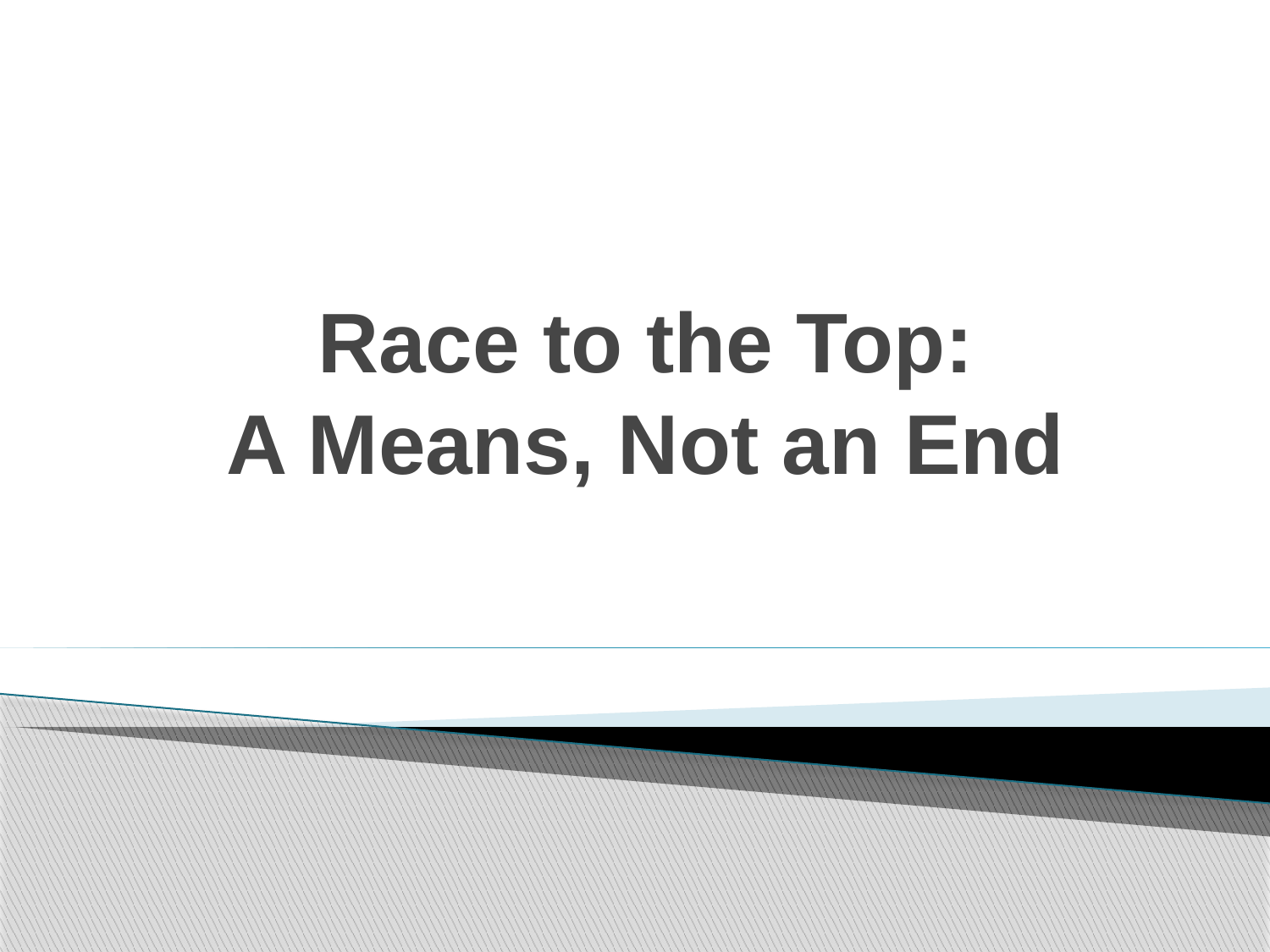

# Race to the Top: A Means, Not an End